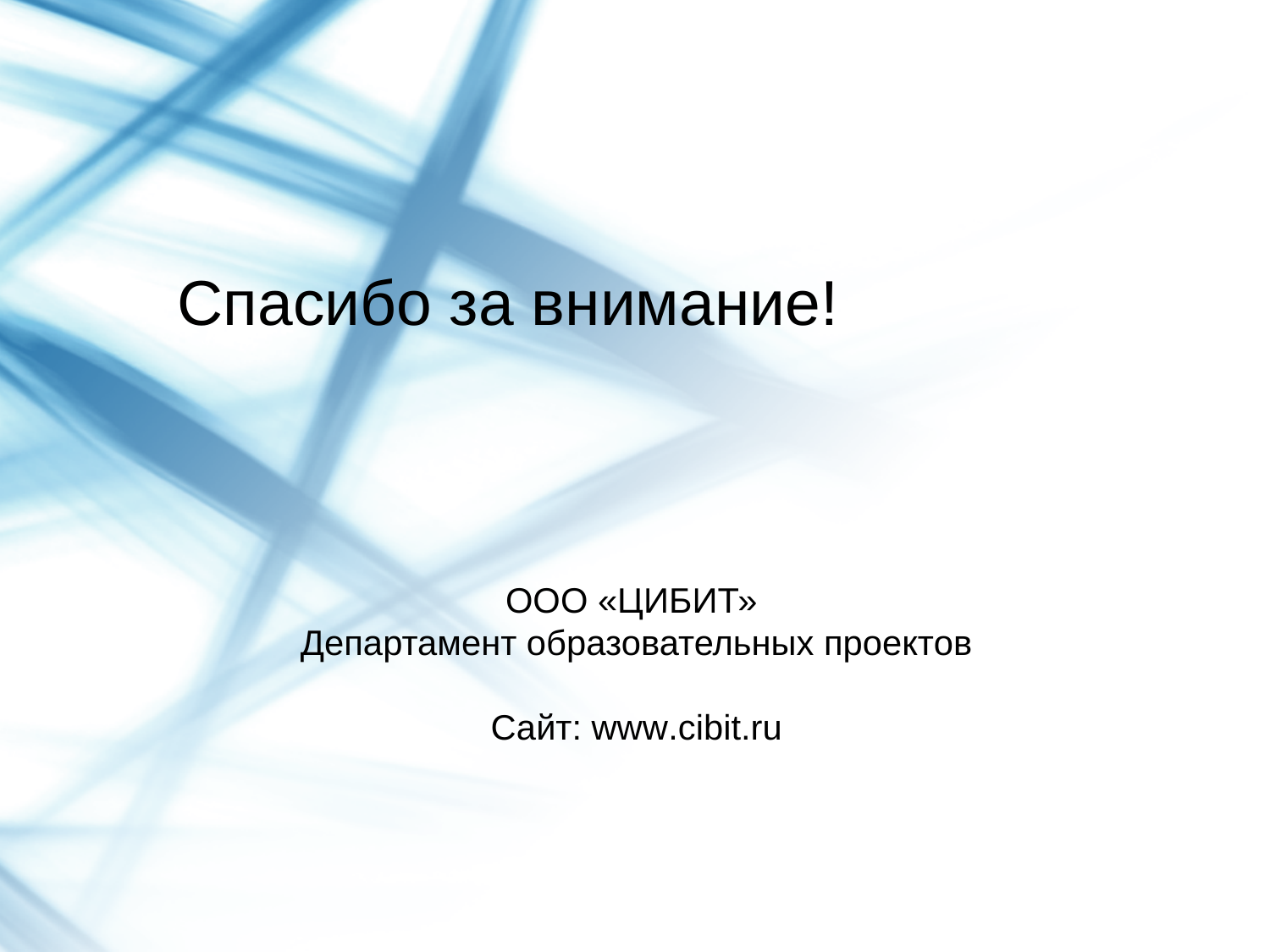

Спасибо за внимание!
# ООО «ЦИБИТ» Департамент образовательных проектов Сайт: www.cibit.ru